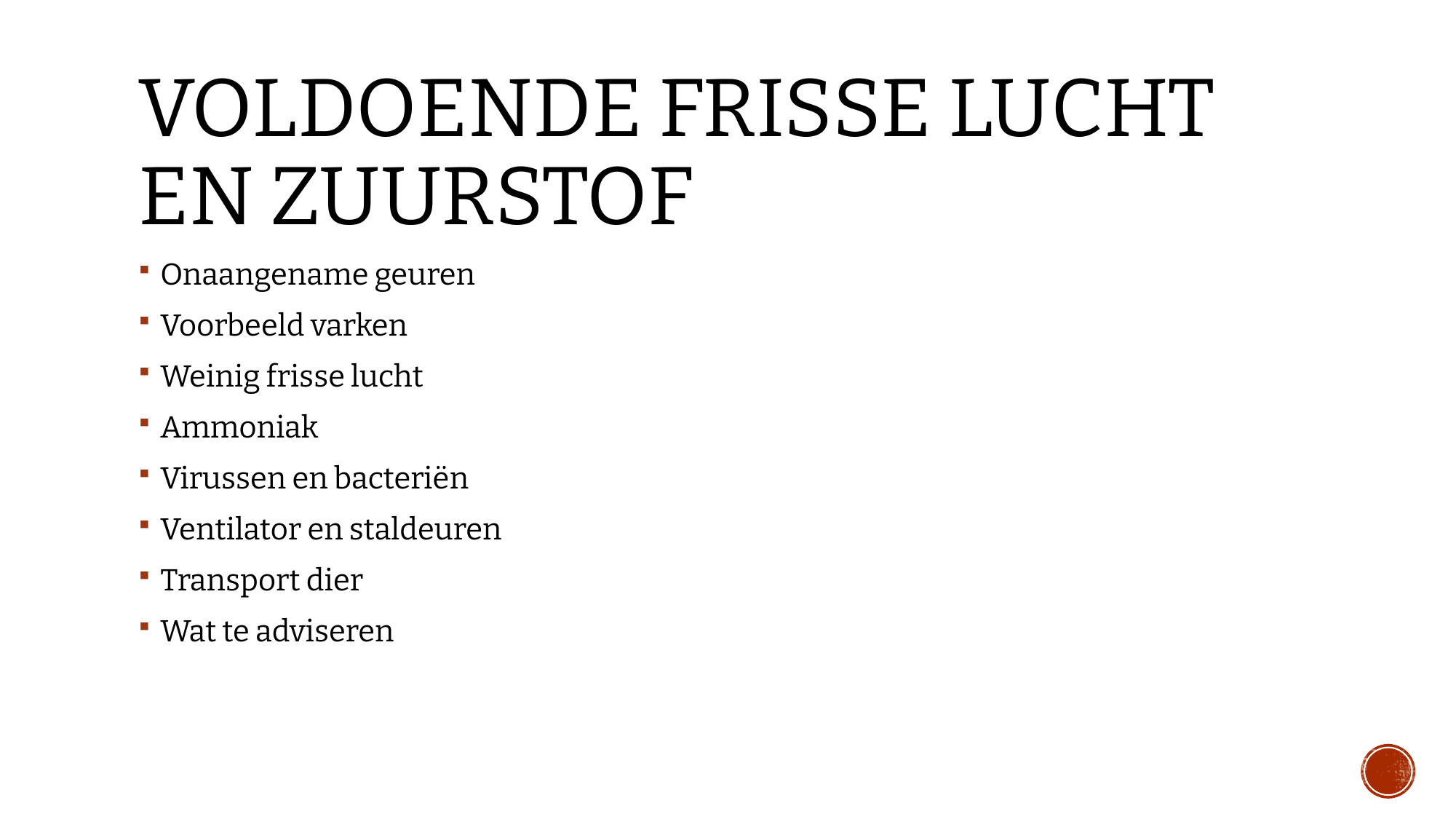

# Voldoende frisse lucht en zuurstof
Onaangename geuren
Voorbeeld varken
Weinig frisse lucht
Ammoniak
Virussen en bacteriën
Ventilator en staldeuren
Transport dier
Wat te adviseren